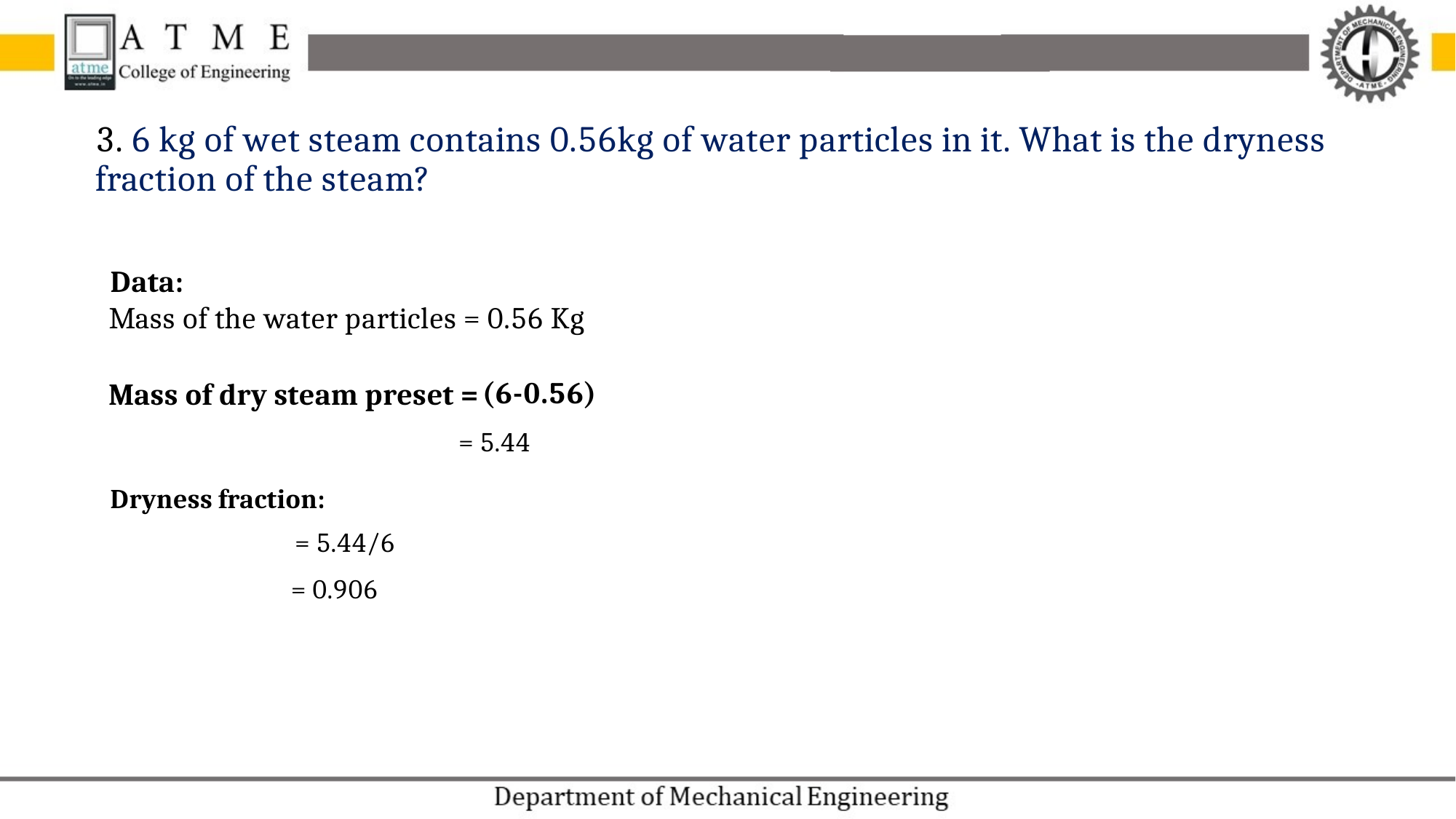

# 3. 6 kg of wet steam contains 0.56kg of water particles in it. What is the dryness fraction of the steam?
Data:
Mass of the water particles = 0.56 Kg
(6-0.56)
Mass of dry steam preset =
= 5.44
Dryness fraction:
= 5.44/6
= 0.906